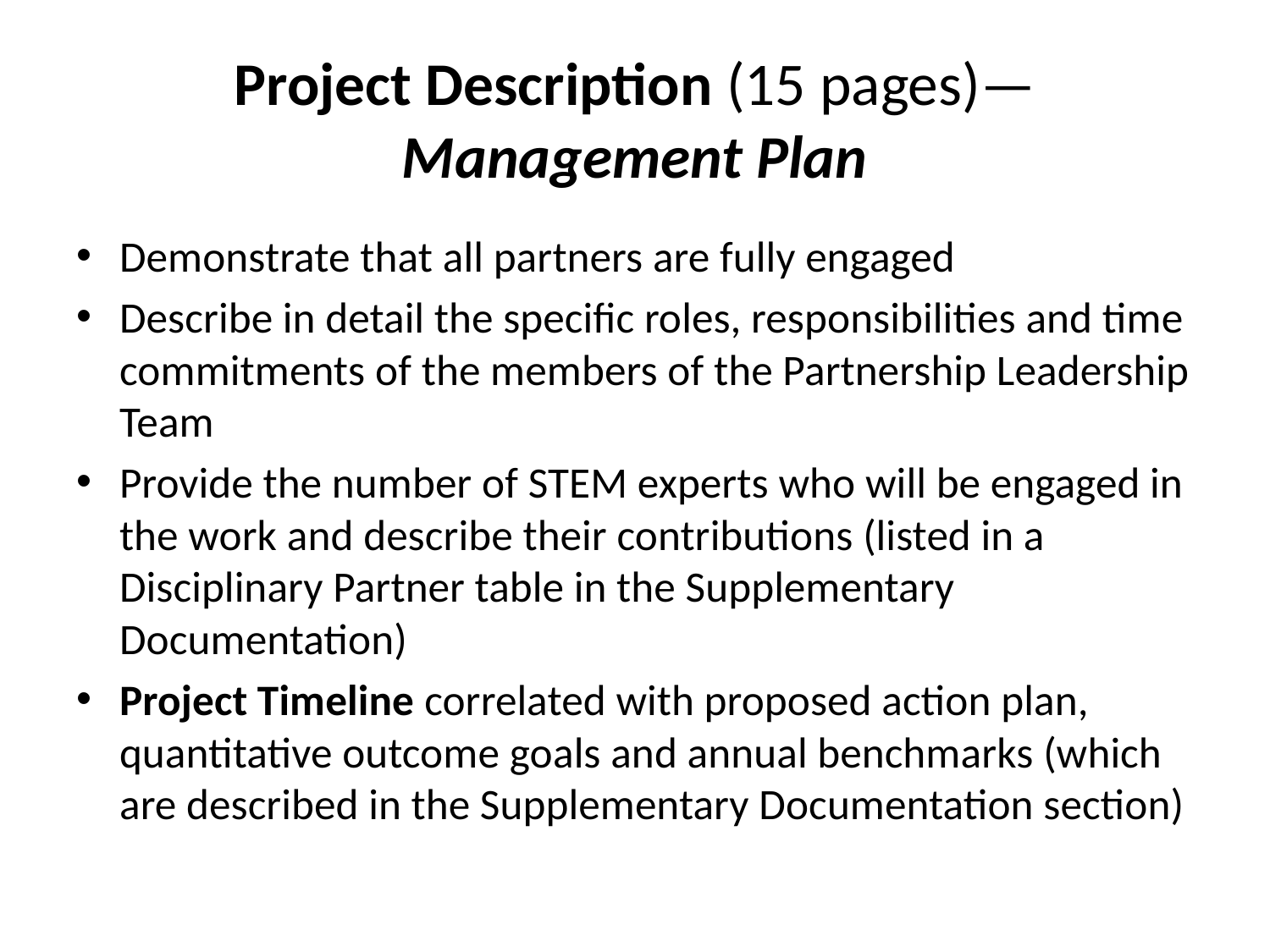

# Project Description (15 pages)—Management Plan
Demonstrate that all partners are fully engaged
Describe in detail the specific roles, responsibilities and time commitments of the members of the Partnership Leadership Team
Provide the number of STEM experts who will be engaged in the work and describe their contributions (listed in a Disciplinary Partner table in the Supplementary Documentation)
Project Timeline correlated with proposed action plan, quantitative outcome goals and annual benchmarks (which are described in the Supplementary Documentation section)